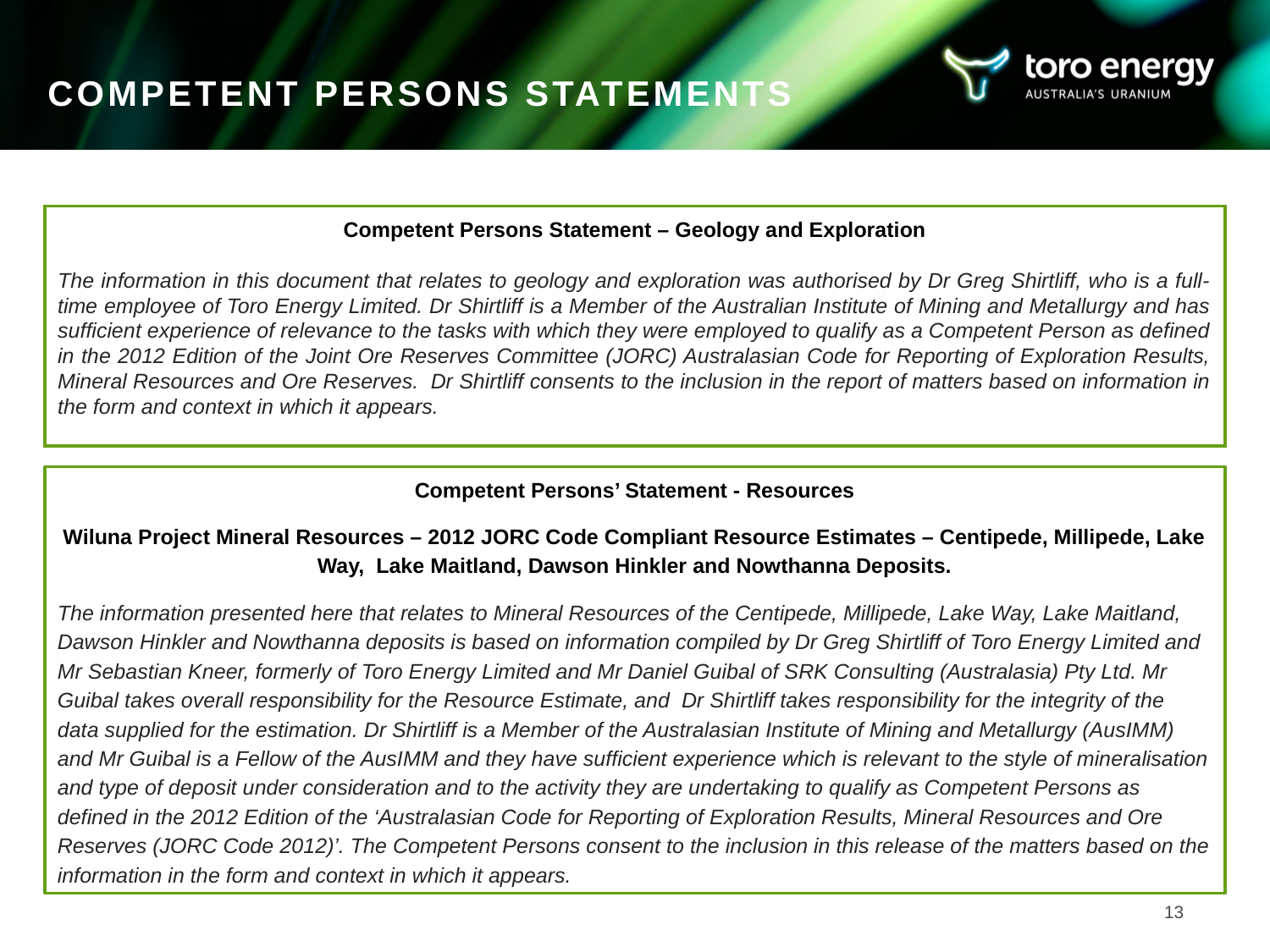

Competent persons statements
Competent Persons Statement – Geology and Exploration

The information in this document that relates to geology and exploration was authorised by Dr Greg Shirtliff, who is a full-time employee of Toro Energy Limited. Dr Shirtliff is a Member of the Australian Institute of Mining and Metallurgy and has sufficient experience of relevance to the tasks with which they were employed to qualify as a Competent Person as defined in the 2012 Edition of the Joint Ore Reserves Committee (JORC) Australasian Code for Reporting of Exploration Results, Mineral Resources and Ore Reserves.  Dr Shirtliff consents to the inclusion in the report of matters based on information in the form and context in which it appears.
Competent Persons’ Statement - Resources
Wiluna Project Mineral Resources – 2012 JORC Code Compliant Resource Estimates – Centipede, Millipede, Lake Way,  Lake Maitland, Dawson Hinkler and Nowthanna Deposits.
The information presented here that relates to Mineral Resources of the Centipede, Millipede, Lake Way, Lake Maitland, Dawson Hinkler and Nowthanna deposits is based on information compiled by Dr Greg Shirtliff of Toro Energy Limited and Mr Sebastian Kneer, formerly of Toro Energy Limited and Mr Daniel Guibal of SRK Consulting (Australasia) Pty Ltd. Mr Guibal takes overall responsibility for the Resource Estimate, and  Dr Shirtliff takes responsibility for the integrity of the data supplied for the estimation. Dr Shirtliff is a Member of the Australasian Institute of Mining and Metallurgy (AusIMM) and Mr Guibal is a Fellow of the AusIMM and they have sufficient experience which is relevant to the style of mineralisation and type of deposit under consideration and to the activity they are undertaking to qualify as Competent Persons as defined in the 2012 Edition of the ‘Australasian Code for Reporting of Exploration Results, Mineral Resources and Ore Reserves (JORC Code 2012)’. The Competent Persons consent to the inclusion in this release of the matters based on the information in the form and context in which it appears.
13